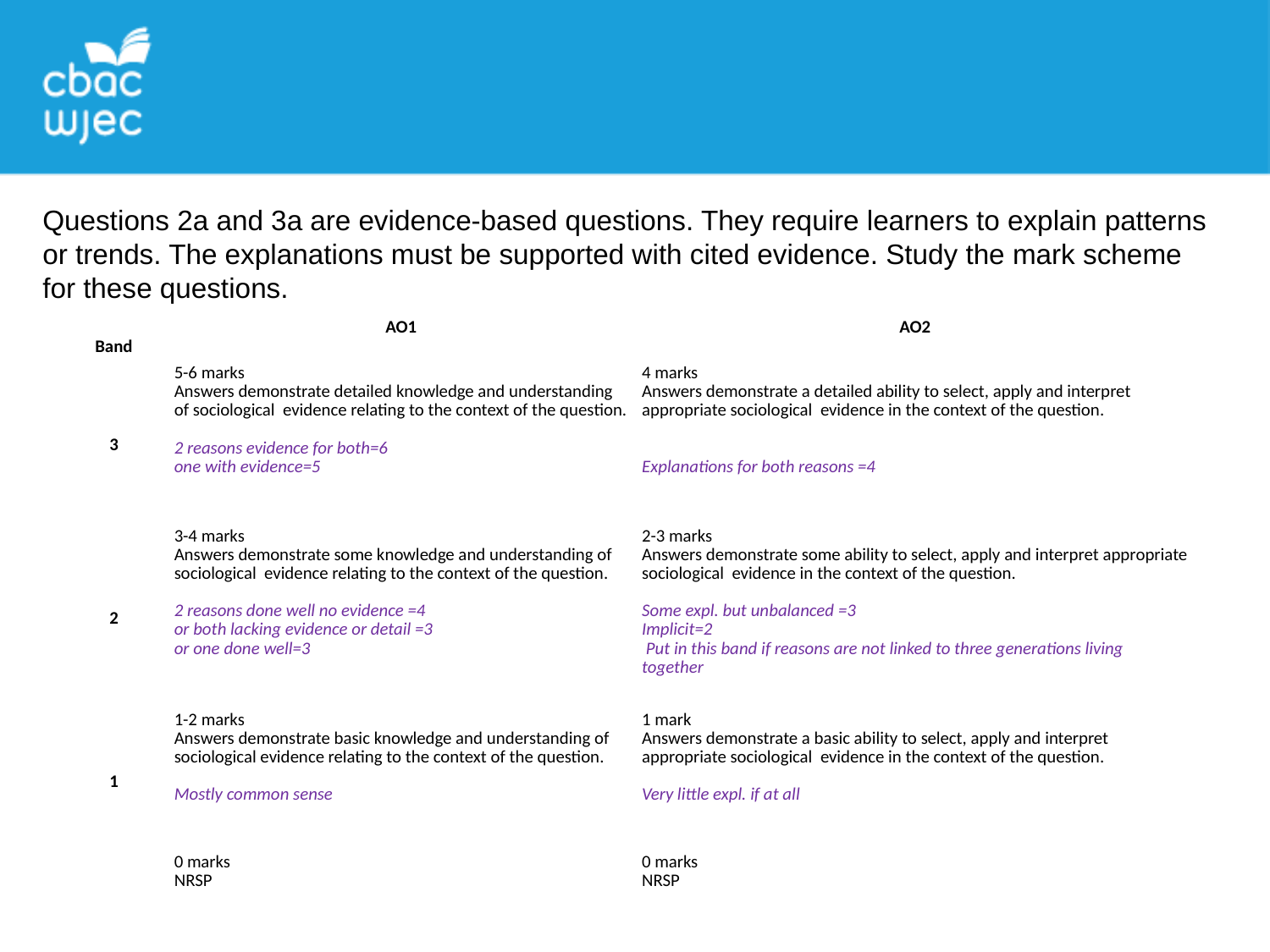

Questions 2a and 3a are evidence-based questions. They require learners to explain patterns or trends. The explanations must be supported with cited evidence. Study the mark scheme for these questions.
| Band | AO1 | AO2 |
| --- | --- | --- |
| 3 | 5-6 marks Answers demonstrate detailed knowledge and understanding of sociological evidence relating to the context of the question. 2 reasons evidence for both=6 one with evidence=5 | 4 marks Answers demonstrate a detailed ability to select, apply and interpret appropriate sociological evidence in the context of the question. Explanations for both reasons =4 |
| 2 | 3-4 marks Answers demonstrate some knowledge and understanding of sociological evidence relating to the context of the question. 2 reasons done well no evidence =4 or both lacking evidence or detail =3 or one done well=3 | 2-3 marks Answers demonstrate some ability to select, apply and interpret appropriate sociological evidence in the context of the question. Some expl. but unbalanced =3 Implicit=2  Put in this band if reasons are not linked to three generations living together |
| 1 | 1-2 marks Answers demonstrate basic knowledge and understanding of sociological evidence relating to the context of the question. Mostly common sense | 1 mark Answers demonstrate a basic ability to select, apply and interpret appropriate sociological evidence in the context of the question. Very little expl. if at all |
|  | 0 marks NRSP | 0 marks NRSP |